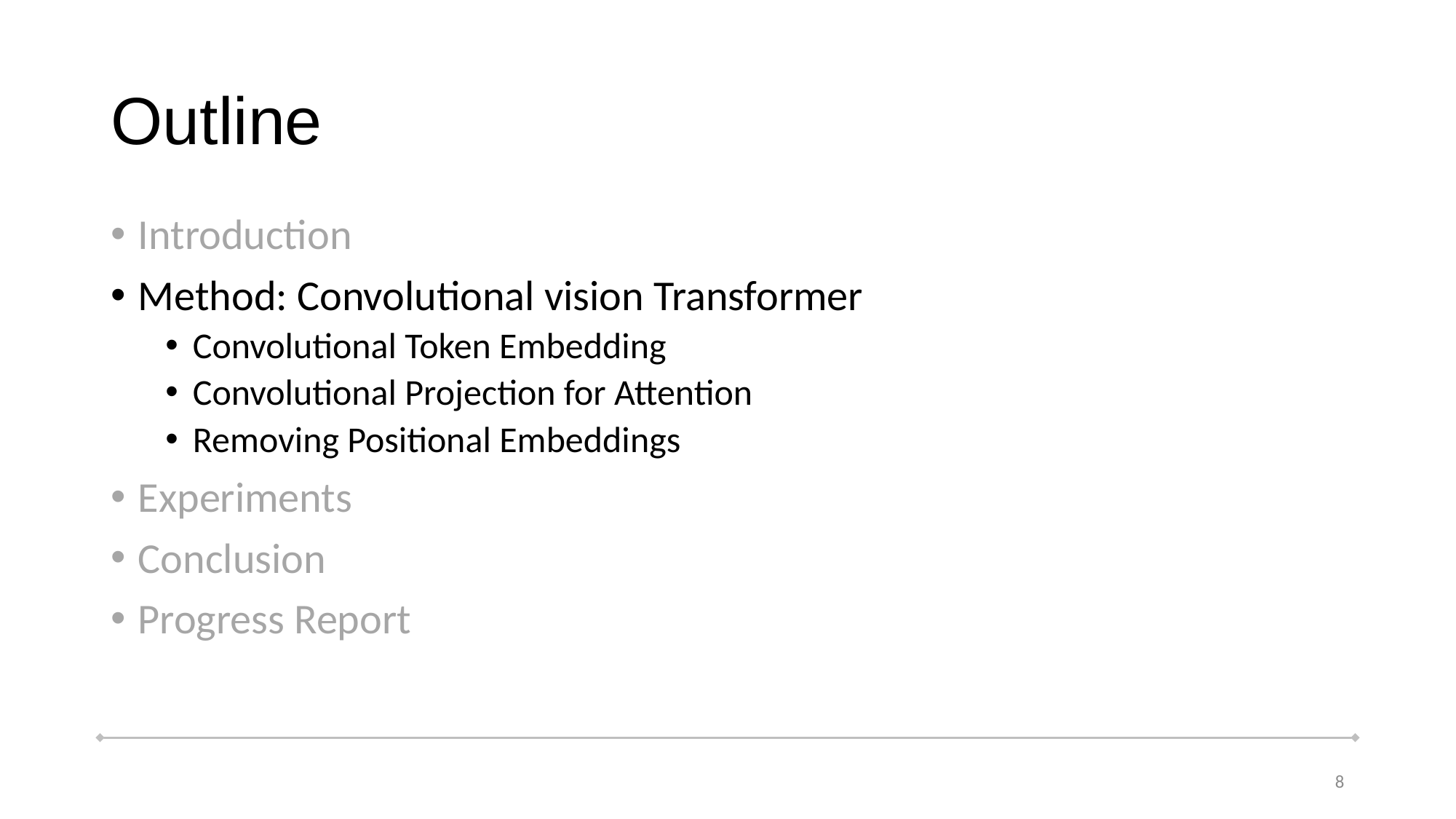

# Outline
Introduction
Method: Convolutional vision Transformer
Convolutional Token Embedding
Convolutional Projection for Attention
Removing Positional Embeddings
Experiments
Conclusion
Progress Report
8